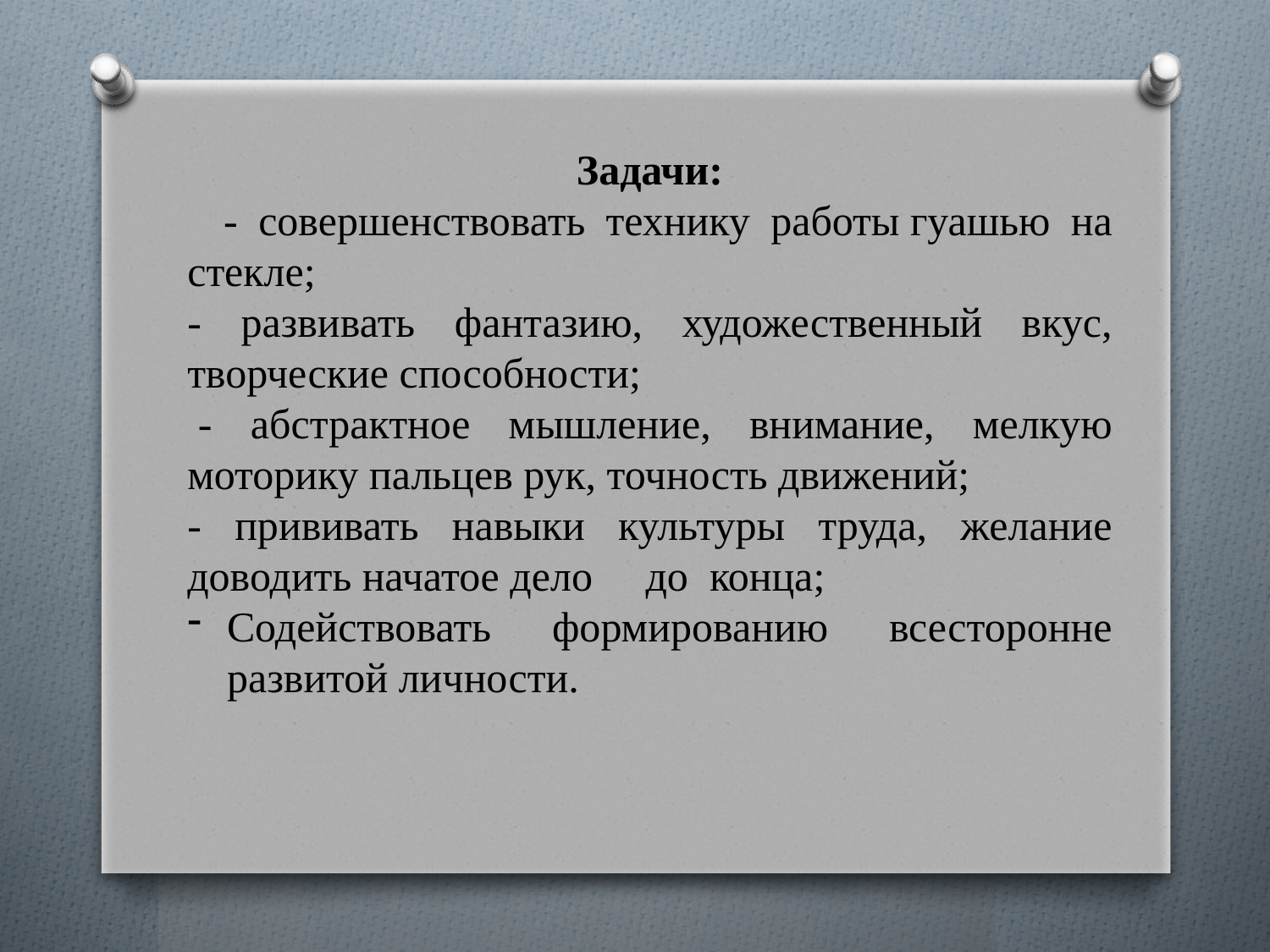

Задачи:
  - совершенствовать технику работы гуашью на стекле;
- развивать фантазию, художественный вкус, творческие способности;
 - абстрактное мышление, внимание, мелкую моторику пальцев рук, точность движений;
- прививать навыки культуры труда, желание доводить начатое дело     до  конца;
Содействовать формированию всесторонне развитой личности.